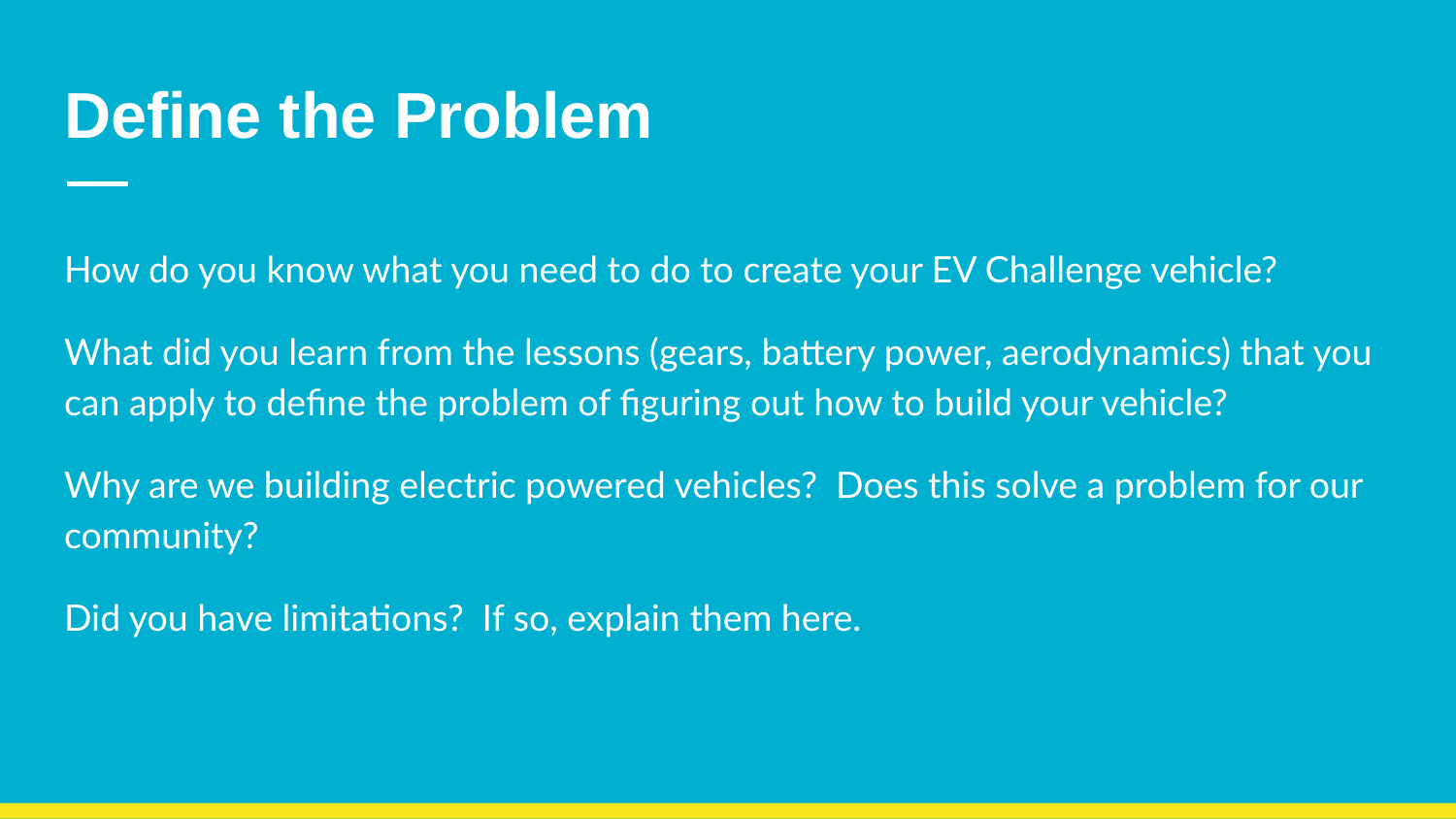

# Define the Problem
How do you know what you need to do to create your EV Challenge vehicle?
What did you learn from the lessons (gears, battery power, aerodynamics) that you can apply to define the problem of figuring out how to build your vehicle?
Why are we building electric powered vehicles?  Does this solve a problem for our community?
Did you have limitations?  If so, explain them here.